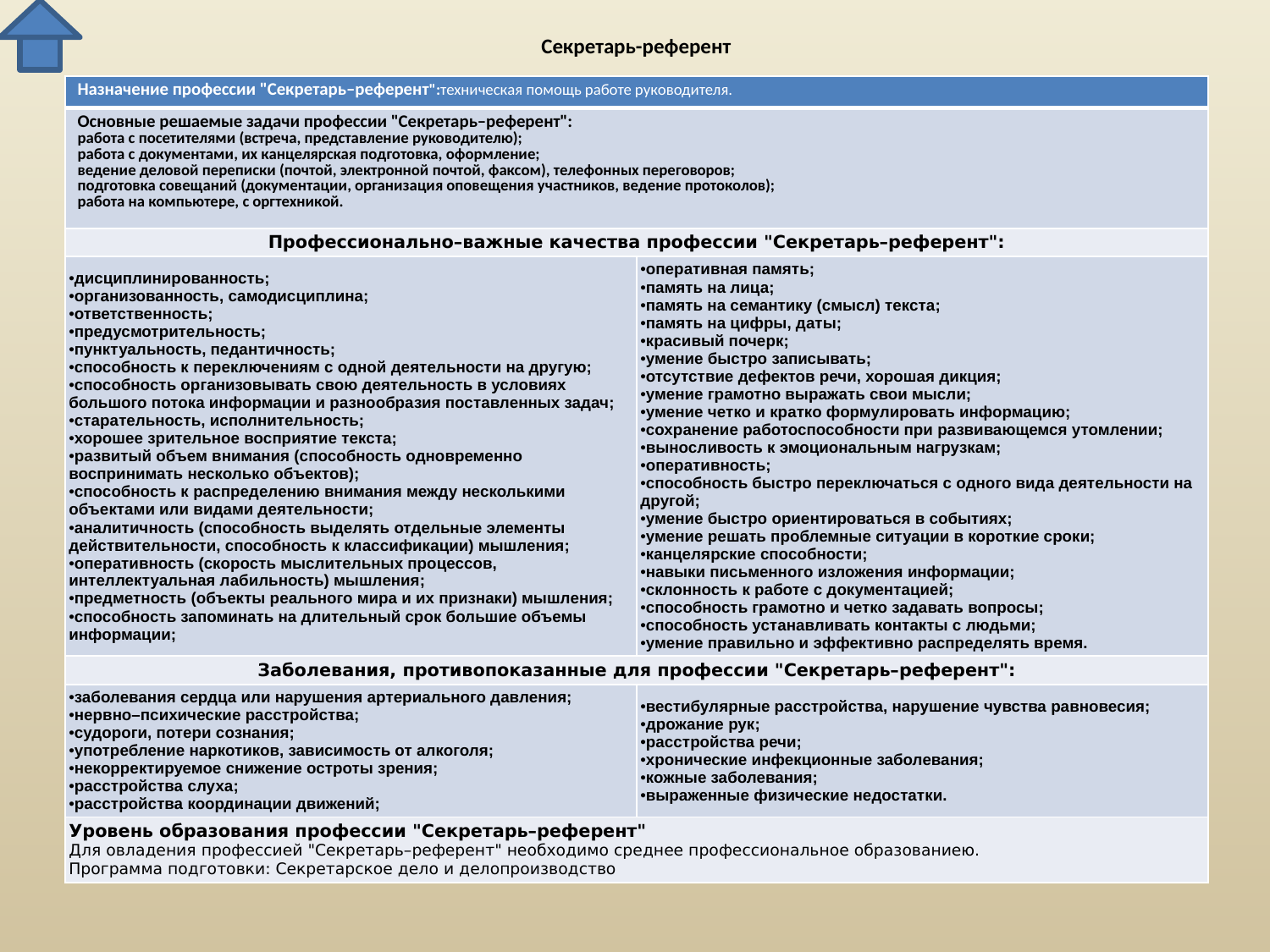

# Секретарь-референт
| Назначение профессии "Секретарь–референт":техническая помощь работе руководителя. |  |
| --- | --- |
| Основные решаемые задачи профессии "Секретарь–референт": работа с посетителями (встреча, представление руководителю); работа с документами, их канцелярская подготовка, оформление; ведение деловой переписки (почтой, электронной почтой, факсом), телефонных переговоров; подготовка совещаний (документации, организация оповещения участников, ведение протоколов); работа на компьютере, с оргтехникой. |  |
| Профессионально–важные качества профессии "Секретарь–референт": |  |
| дисциплинированность; организованность, самодисциплина; ответственность; предусмотрительность; пунктуальность, педантичность; способность к переключениям с одной деятельности на другую; способность организовывать свою деятельность в условиях большого потока информации и разнообразия поставленных задач; старательность, исполнительность; хорошее зрительное восприятие текста; развитый объем внимания (способность одновременно воспринимать несколько объектов); способность к распределению внимания между несколькими объектами или видами деятельности; аналитичность (способность выделять отдельные элементы действительности, способность к классификации) мышления; оперативность (скорость мыслительных процессов, интеллектуальная лабильность) мышления; предметность (объекты реального мира и их признаки) мышления; способность запоминать на длительный срок большие объемы информации; | оперативная память; память на лица; память на семантику (смысл) текста; память на цифры, даты; красивый почерк; умение быстро записывать; отсутствие дефектов речи, хорошая дикция; умение грамотно выражать свои мысли; умение четко и кратко формулировать информацию; сохранение работоспособности при развивающемся утомлении; выносливость к эмоциональным нагрузкам; оперативность; способность быстро переключаться с одного вида деятельности на другой; умение быстро ориентироваться в событиях; умение решать проблемные ситуации в короткие сроки; канцелярские способности; навыки письменного изложения информации; склонность к работе с документацией; способность грамотно и четко задавать вопросы; способность устанавливать контакты с людьми; умение правильно и эффективно распределять время. |
| Заболевания, противопоказанные для профессии "Секретарь–референт": |  |
| заболевания сердца или нарушения артериального давления; нервно–психические расстройства; судороги, потери сознания; употребление наркотиков, зависимость от алкоголя; некорректируемое снижение остроты зрения; расстройства слуха; расстройства координации движений; | вестибулярные расстройства, нарушение чувства равновесия; дрожание рук; расстройства речи; хронические инфекционные заболевания; кожные заболевания; выраженные физические недостатки. |
| Уровень образования профессии "Секретарь–референт" Для овладения профессией "Секретарь–референт" необходимо среднее профессиональное образованиею.  Программа подготовки: Секретарское дело и делопроизводство |  |